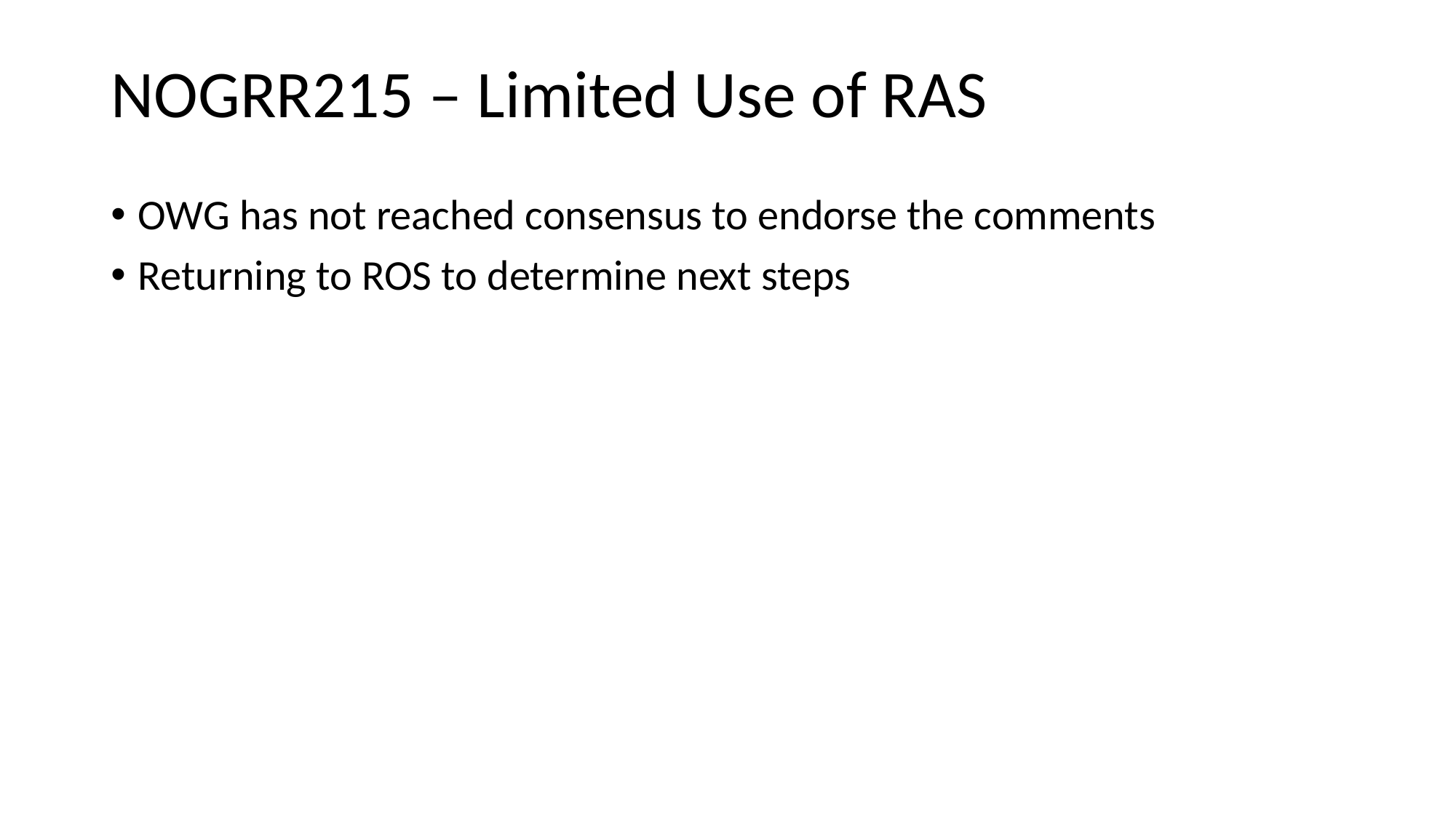

# NOGRR215 – Limited Use of RAS
OWG has not reached consensus to endorse the comments
Returning to ROS to determine next steps